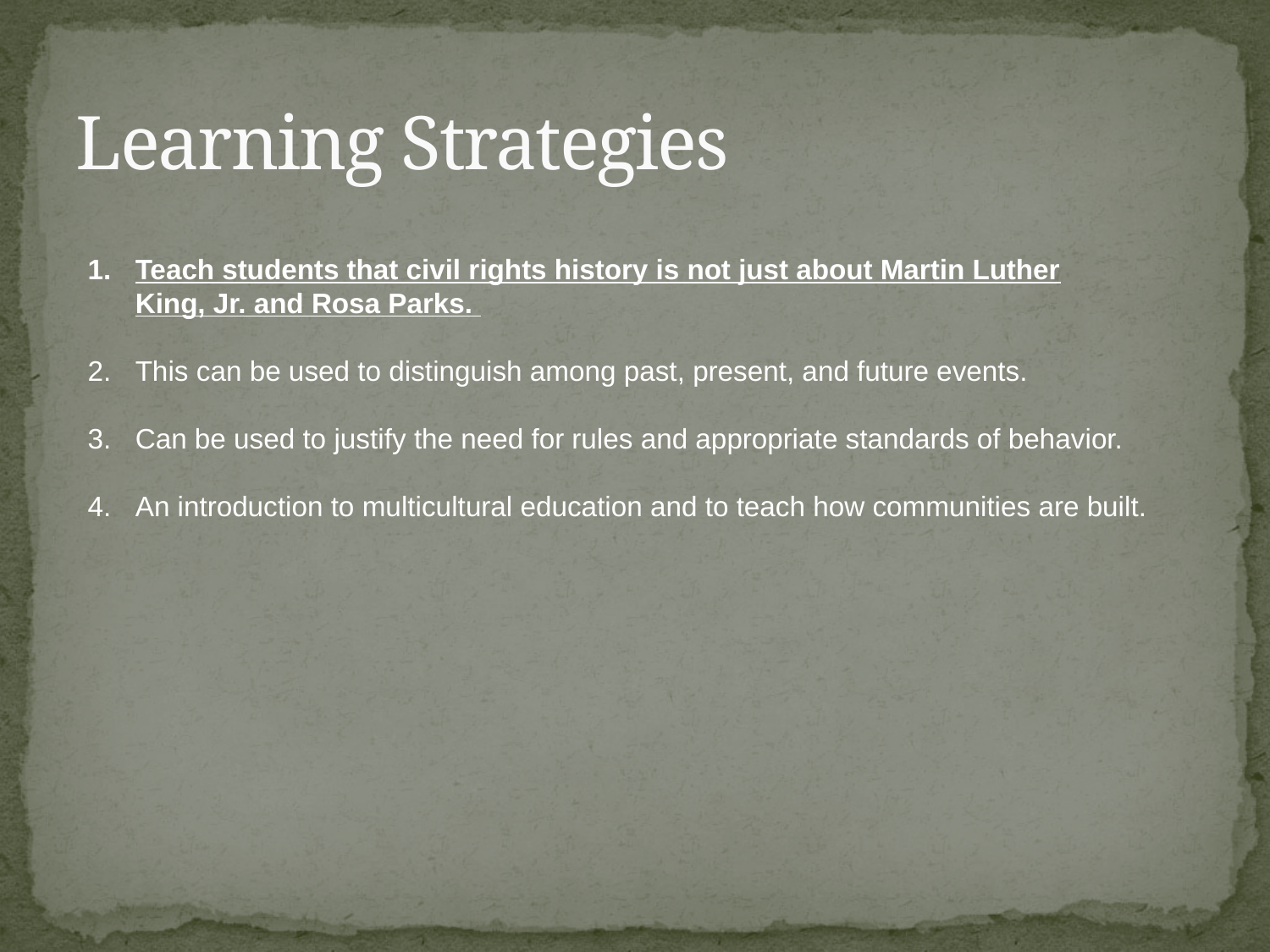

# Learning Strategies
Teach students that civil rights history is not just about Martin Luther
	King, Jr. and Rosa Parks.

This can be used to distinguish among past, present, and future events.

Can be used to justify the need for rules and appropriate standards of behavior.

An introduction to multicultural education and to teach how communities are built.